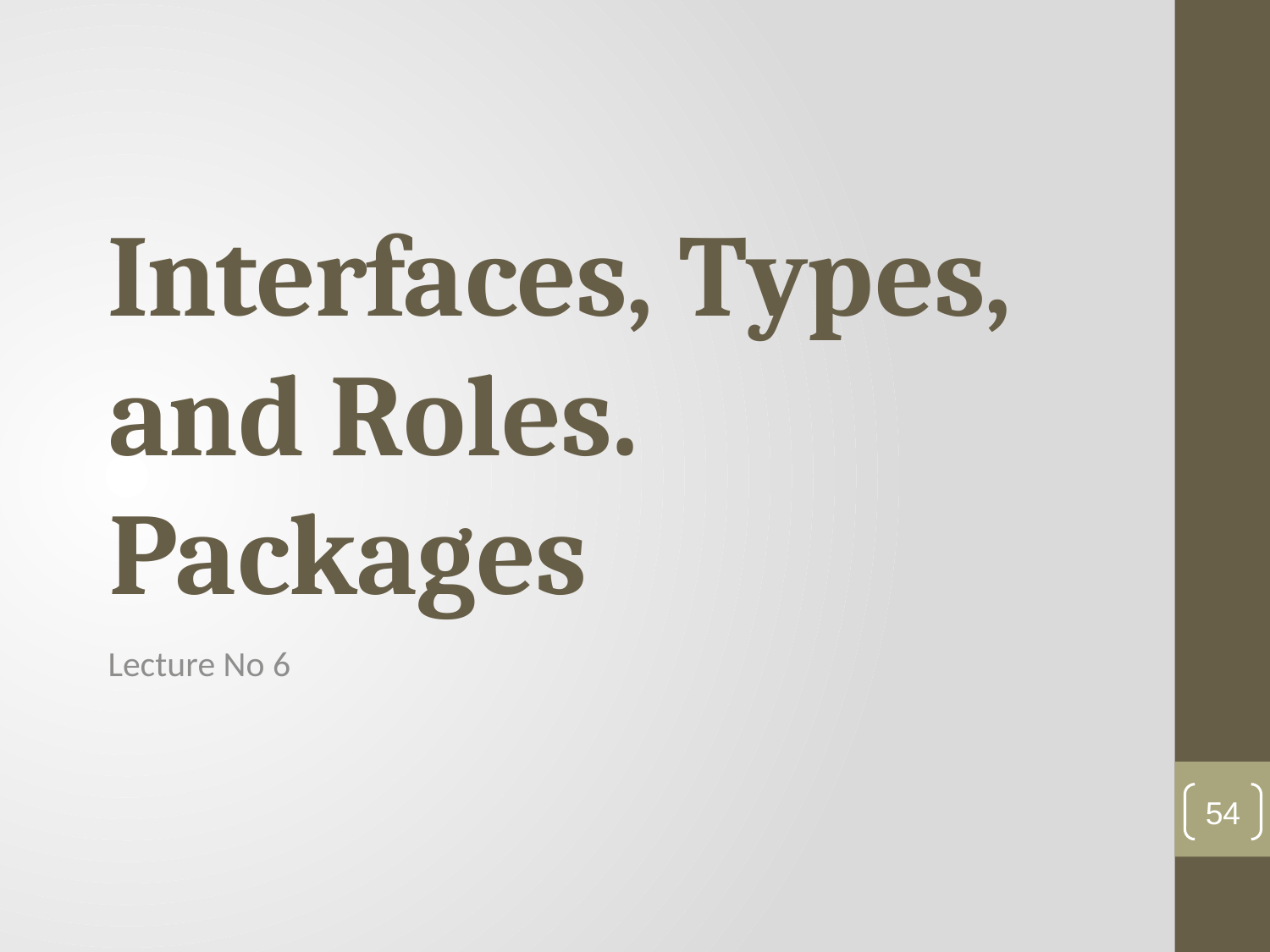

# Interfaces, Types, and Roles. Packages
Lecture No 6
54